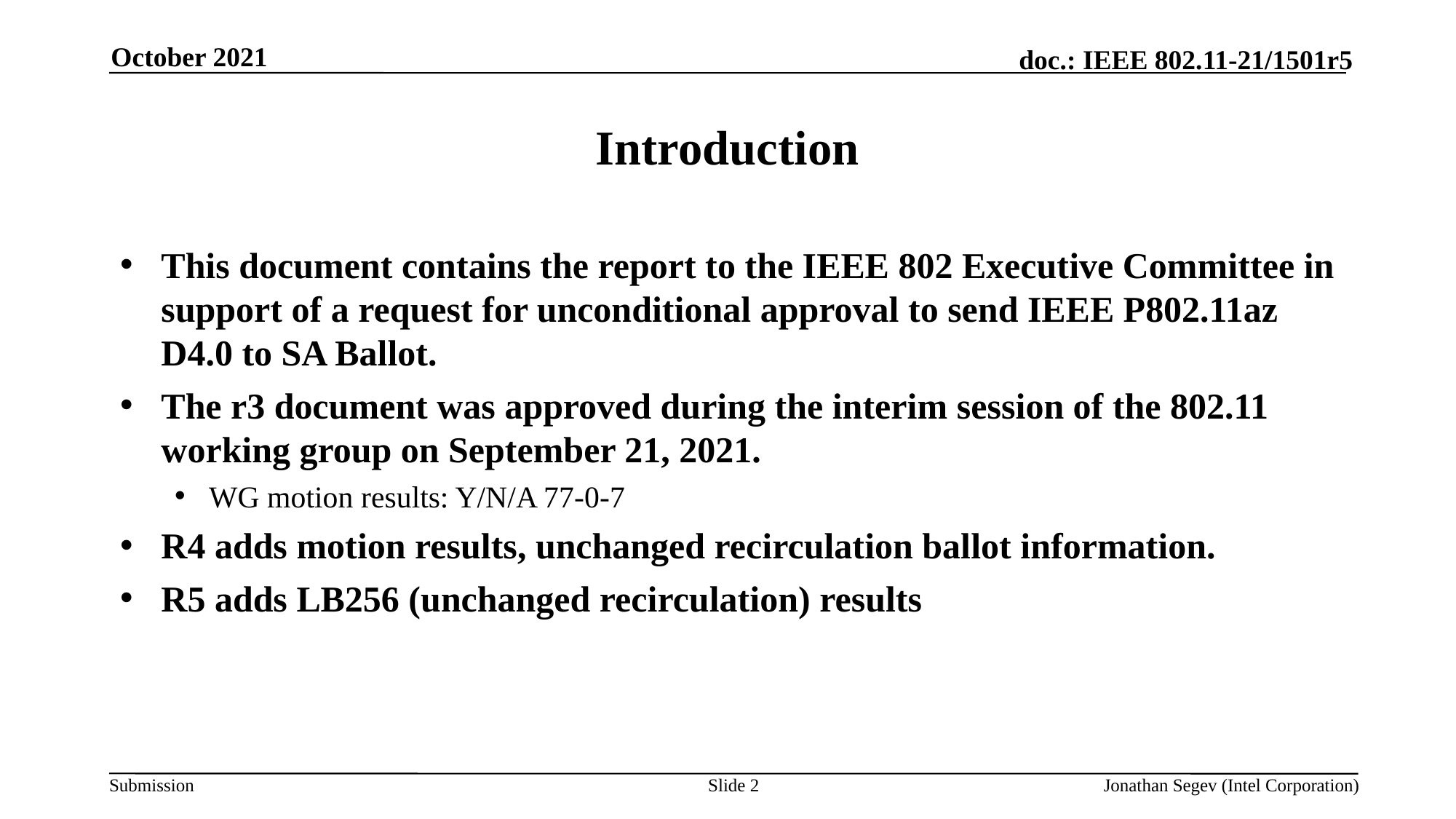

October 2021
# Introduction
This document contains the report to the IEEE 802 Executive Committee in support of a request for unconditional approval to send IEEE P802.11az D4.0 to SA Ballot.
The r3 document was approved during the interim session of the 802.11 working group on September 21, 2021.
WG motion results: Y/N/A 77-0-7
R4 adds motion results, unchanged recirculation ballot information.
R5 adds LB256 (unchanged recirculation) results
Slide 2
Jonathan Segev (Intel Corporation)